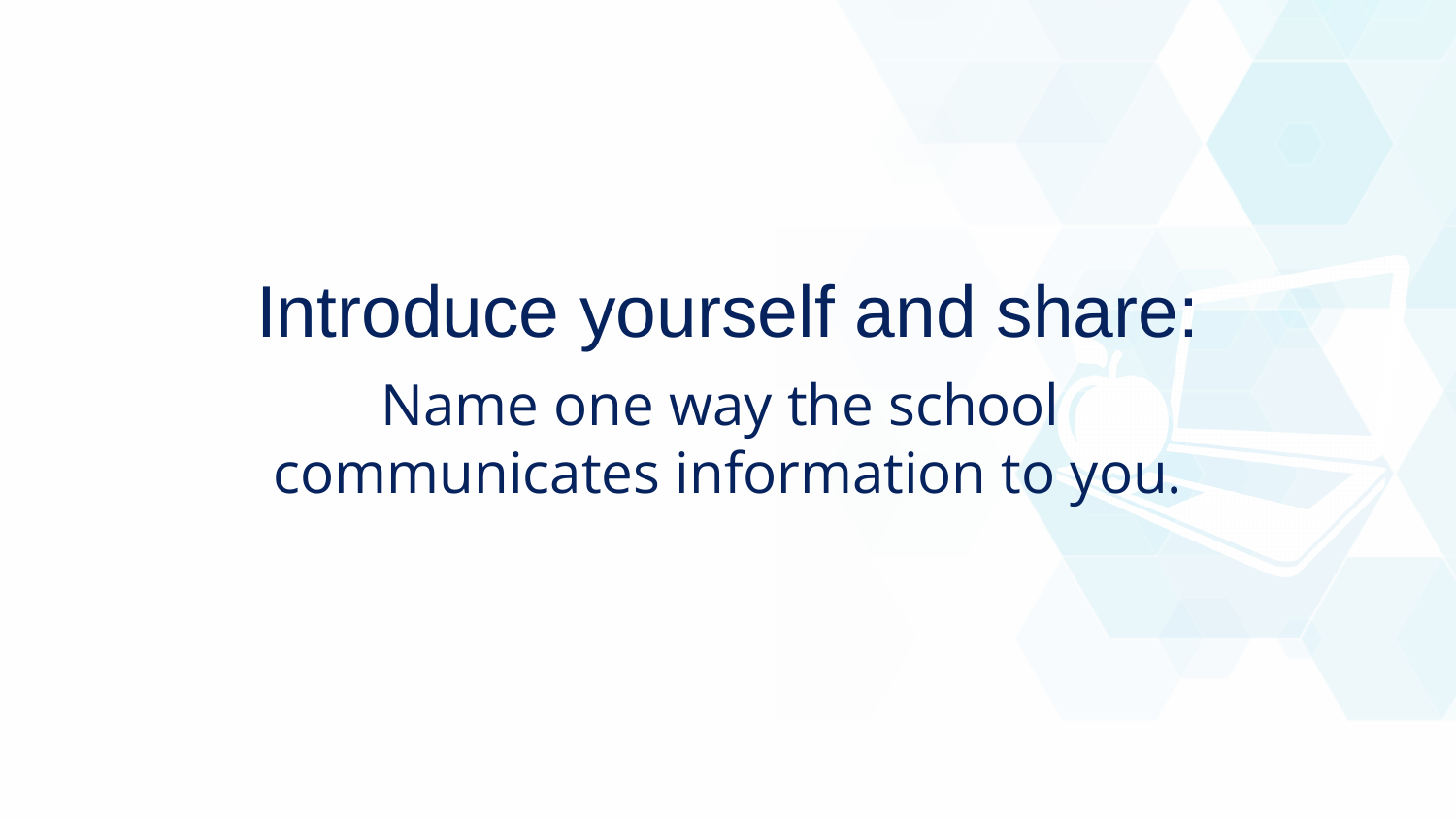

Introduce yourself and share:
Name one way the school
communicates information to you.